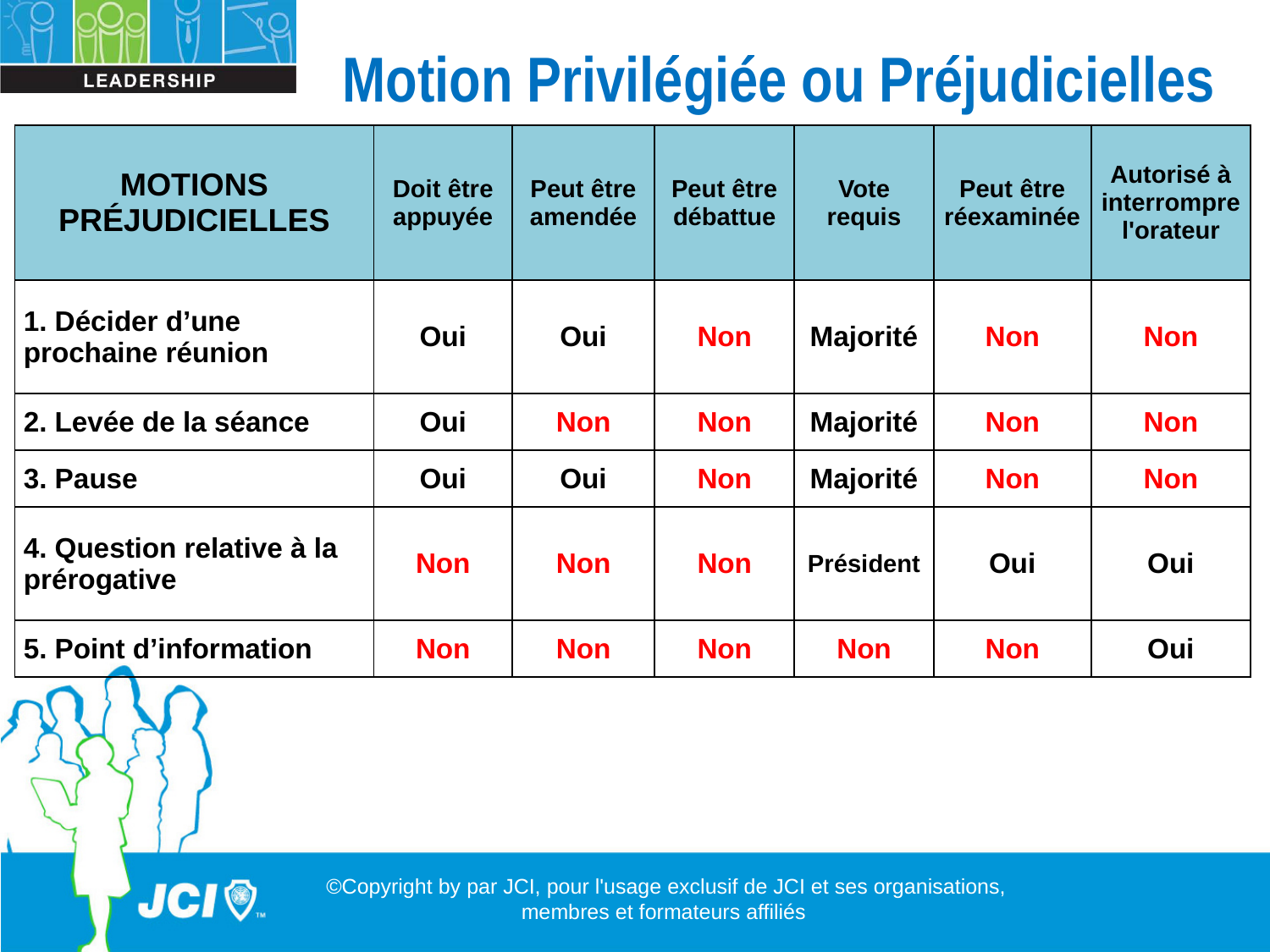

# Motion Privilégiée ou Préjudicielles
| MOTIONS PRÉJUDICIELLES | Doit être appuyée | Peut être amendée | Peut être débattue | Vote requis | Peut être réexaminée | Autorisé à interrompre l'orateur |
| --- | --- | --- | --- | --- | --- | --- |
| 1. Décider d’une prochaine réunion | Oui | Oui | Non | Majorité | Non | Non |
| 2. Levée de la séance | Oui | Non | Non | Majorité | Non | Non |
| 3. Pause | Oui | Oui | Non | Majorité | Non | Non |
| 4. Question relative à la prérogative | Non | Non | Non | Président | Oui | Oui |
| 5. Point d’information | Non | Non | Non | Non | Non | Oui |
©Copyright by par JCI, pour l'usage exclusif de JCI et ses organisations, membres et formateurs affiliés